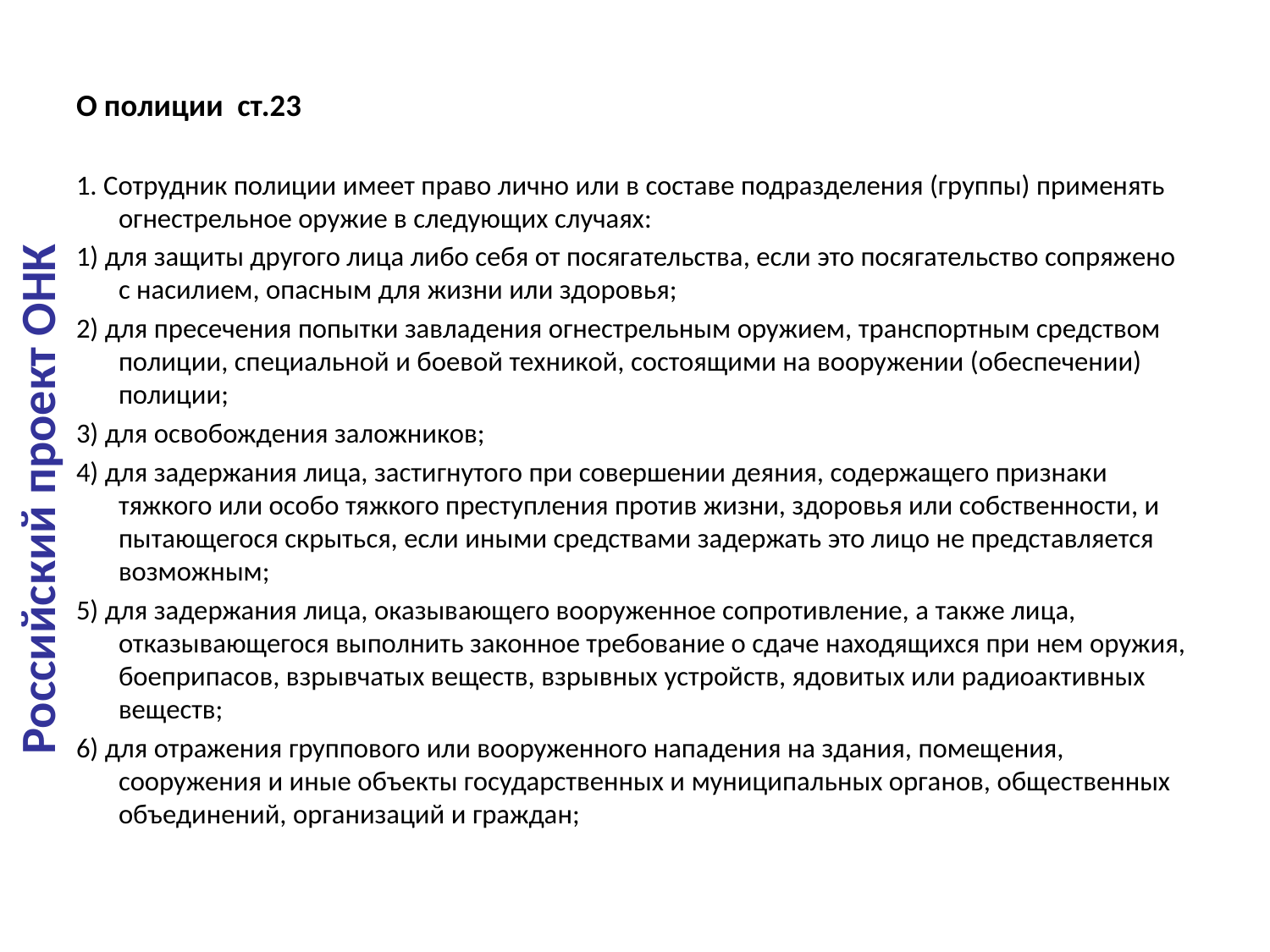

О полиции  ст.23

1. Сотрудник полиции имеет право лично или в составе подразделения (группы) применять огнестрельное оружие в следующих случаях:
1) для защиты другого лица либо себя от посягательства, если это посягательство сопряжено с насилием, опасным для жизни или здоровья;
2) для пресечения попытки завладения огнестрельным оружием, транспортным средством полиции, специальной и боевой техникой, состоящими на вооружении (обеспечении) полиции;
3) для освобождения заложников;
4) для задержания лица, застигнутого при совершении деяния, содержащего признаки тяжкого или особо тяжкого преступления против жизни, здоровья или собственности, и пытающегося скрыться, если иными средствами задержать это лицо не представляется возможным;
5) для задержания лица, оказывающего вооруженное сопротивление, а также лица, отказывающегося выполнить законное требование о сдаче находящихся при нем оружия, боеприпасов, взрывчатых веществ, взрывных устройств, ядовитых или радиоактивных веществ;
6) для отражения группового или вооруженного нападения на здания, помещения, сооружения и иные объекты государственных и муниципальных органов, общественных объединений, организаций и граждан;

Российский проект ОНК